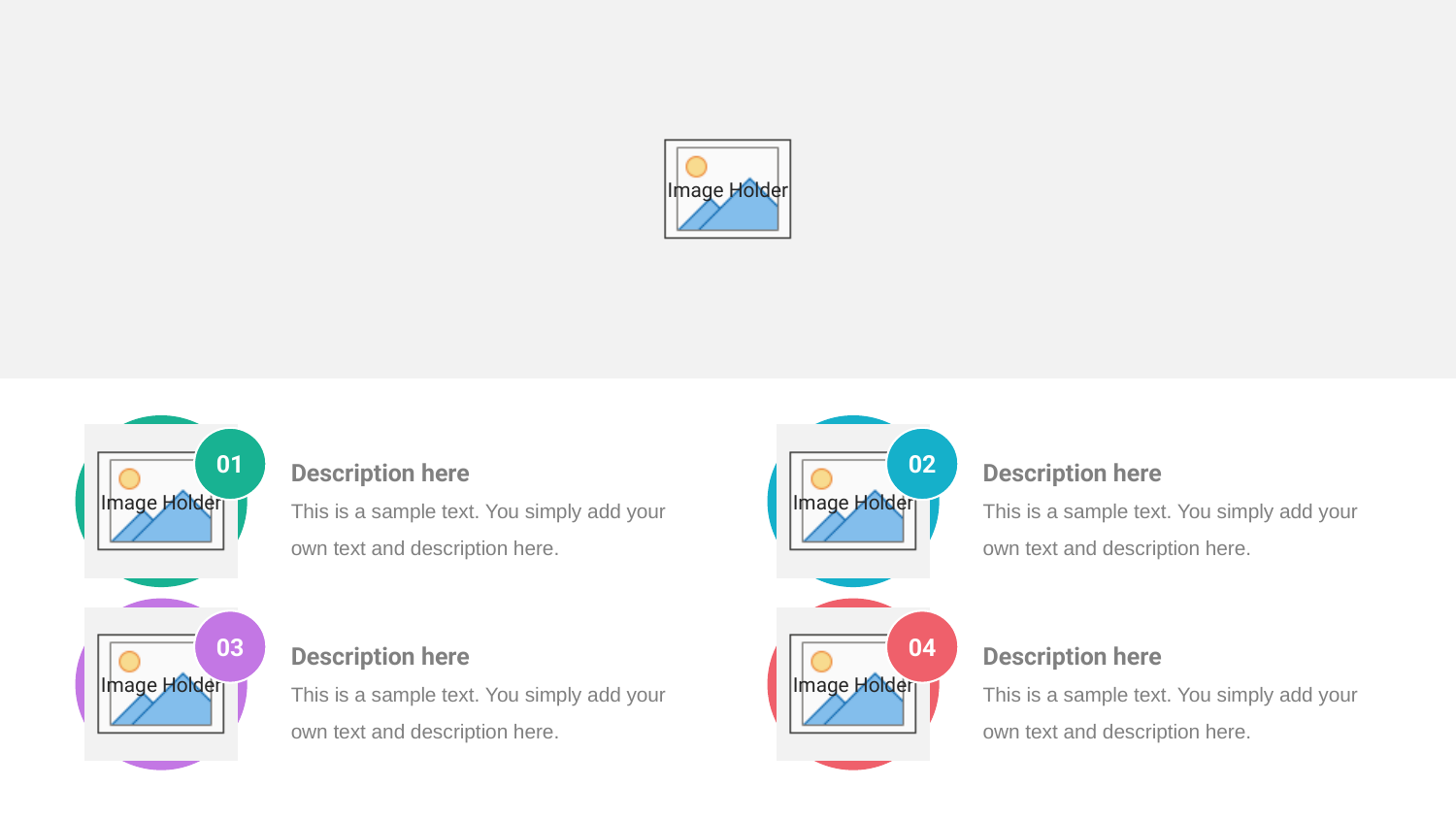

01
02
Description here
This is a sample text. You simply add your own text and description here.
Description here
This is a sample text. You simply add your own text and description here.

03
04
Description here
This is a sample text. You simply add your own text and description here.
Description here
This is a sample text. You simply add your own text and description here.